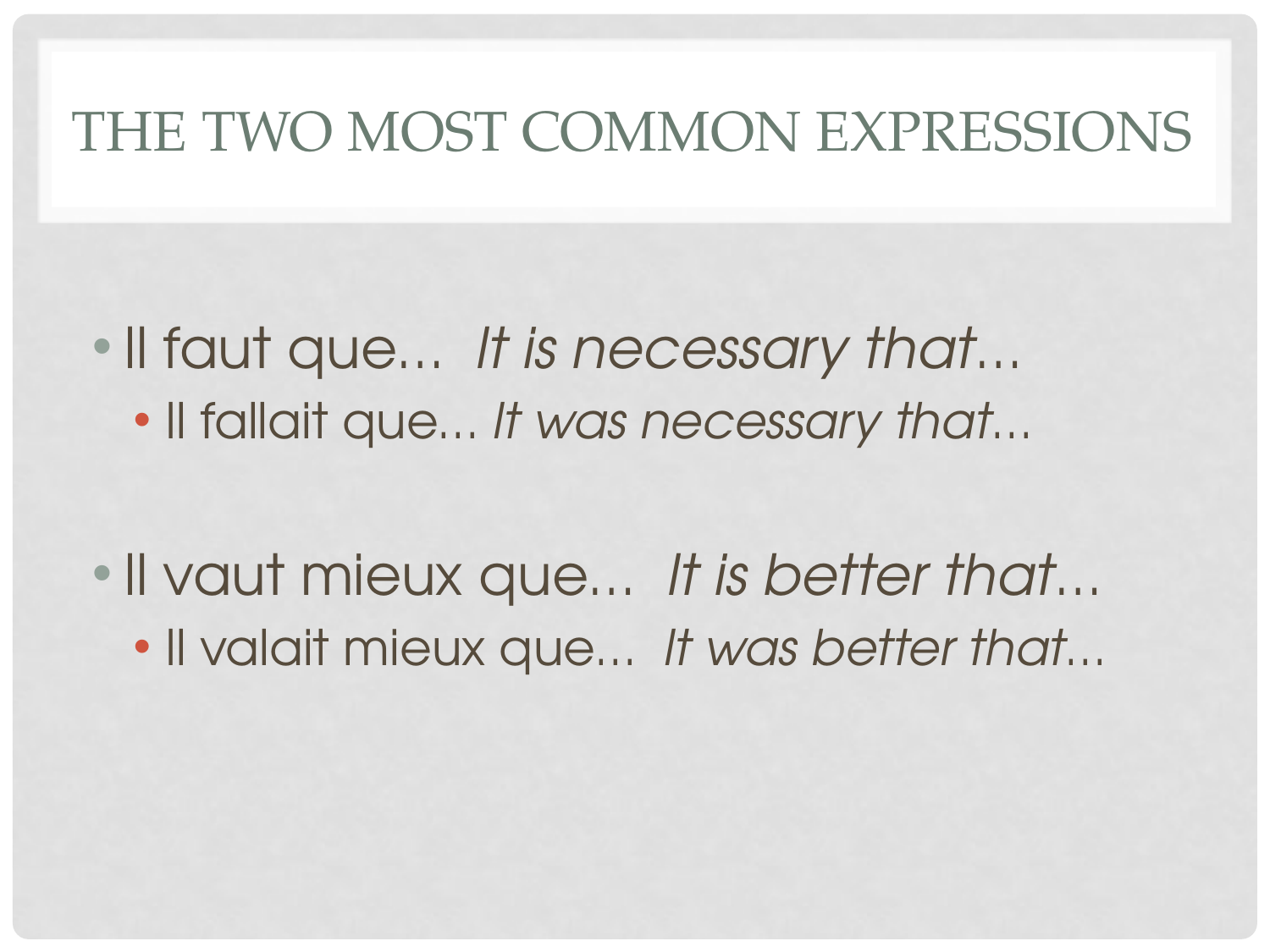

# The two most common expressions

Il faut que…  It is necessary that…
Il fallait que… It was necessary that…

Il vaut mieux que…  It is better that…
Il valait mieux que…  It was better that…